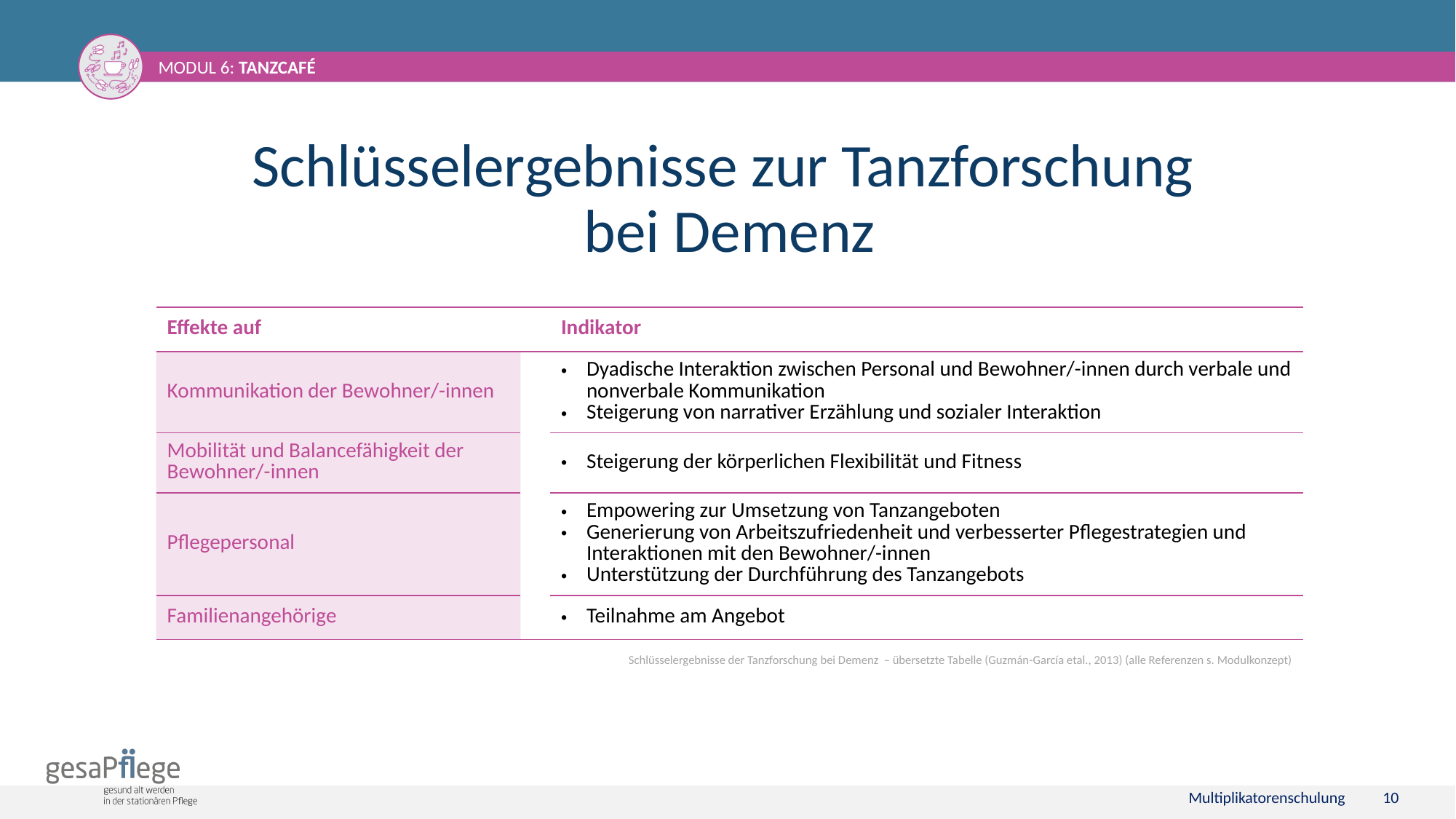

# Schlüsselergebnisse zur Tanzforschung bei Demenz
| Effekte auf |  | Indikator |
| --- | --- | --- |
| Kommunikation der Bewohner/-innen |  | Dyadische Interaktion zwischen Personal und Bewohner/-innen durch verbale und nonverbale Kommunikation Steigerung von narrativer Erzählung und sozialer Interaktion |
| Mobilität und Balancefähigkeit der Bewohner/-innen |  | Steigerung der körperlichen Flexibilität und Fitness |
| Pflegepersonal |  | Empowering zur Umsetzung von Tanzangeboten Generierung von Arbeitszufriedenheit und verbesserter Pflegestrategien und Interaktionen mit den Bewohner/-innen Unterstützung der Durchführung des Tanzangebots |
| Familienangehörige |  | Teilnahme am Angebot |
| Schlüsselergebnisse der Tanzforschung bei Demenz – übersetzte Tabelle (Guzmán-García etal., 2013) (alle Referenzen s. Modulkonzept) |  |  |
Multiplikatorenschulung
10